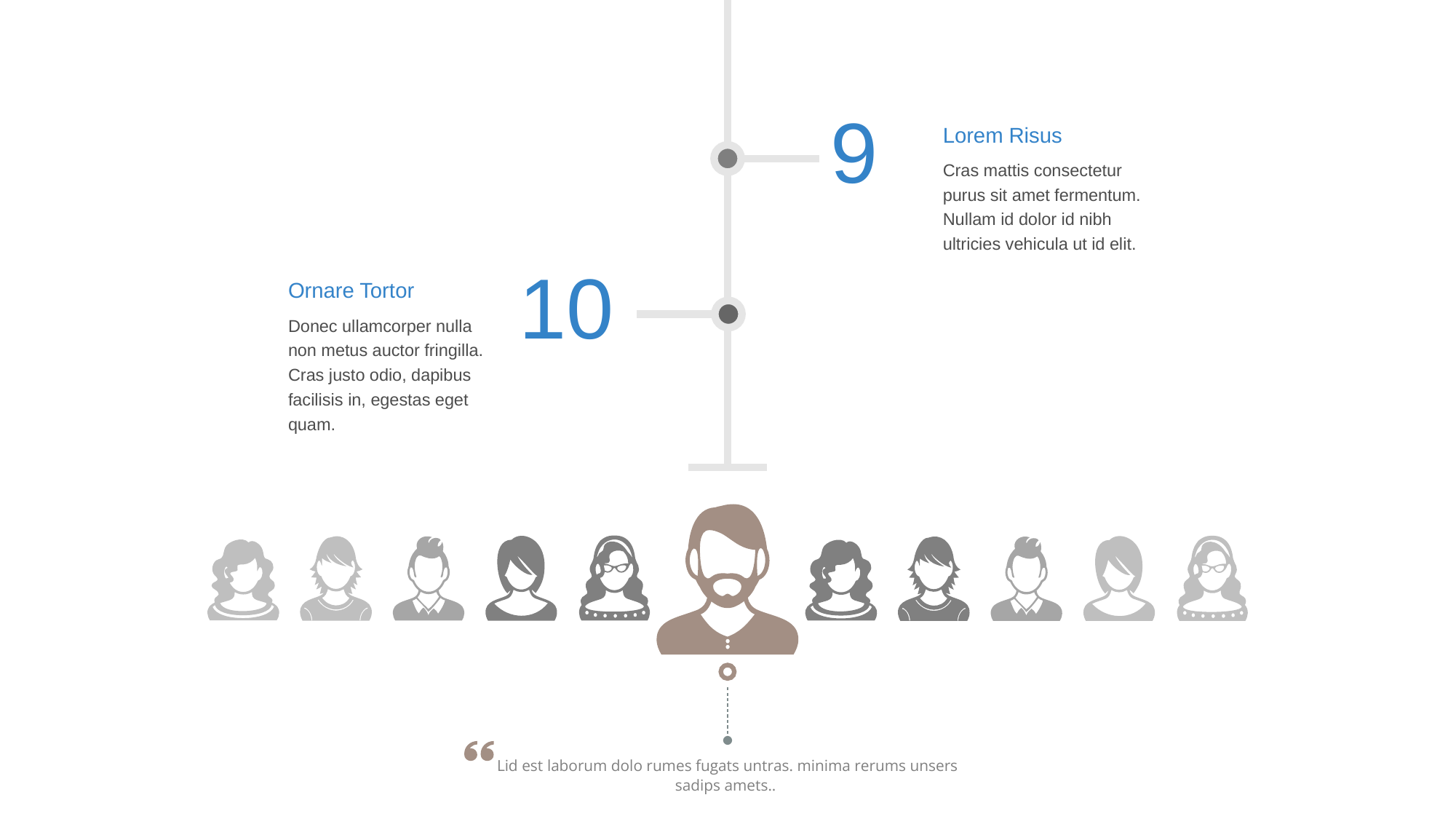

9
10
Lorem Risus
Cras mattis consectetur purus sit amet fermentum. Nullam id dolor id nibh ultricies vehicula ut id elit.
Ornare Tortor
Donec ullamcorper nulla non metus auctor fringilla. Cras justo odio, dapibus facilisis in, egestas eget quam.

Lid est laborum dolo rumes fugats untras. minima rerums unsers sadips amets..